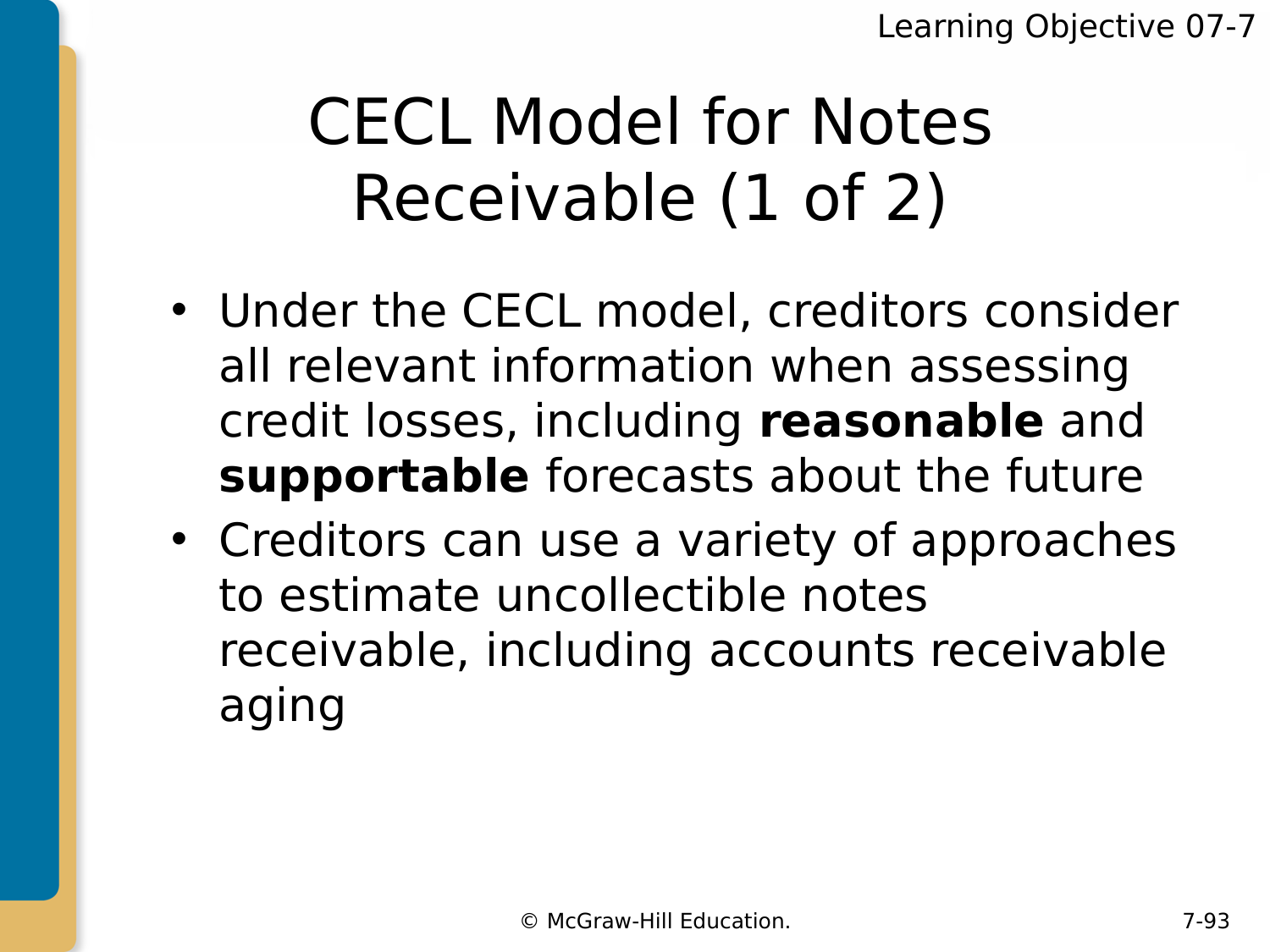

Learning Objective 07-7
# CECL Model for Notes Receivable (1 of 2)
Under the CECL model, creditors consider all relevant information when assessing credit losses, including reasonable and supportable forecasts about the future
Creditors can use a variety of approaches to estimate uncollectible notes receivable, including accounts receivable aging